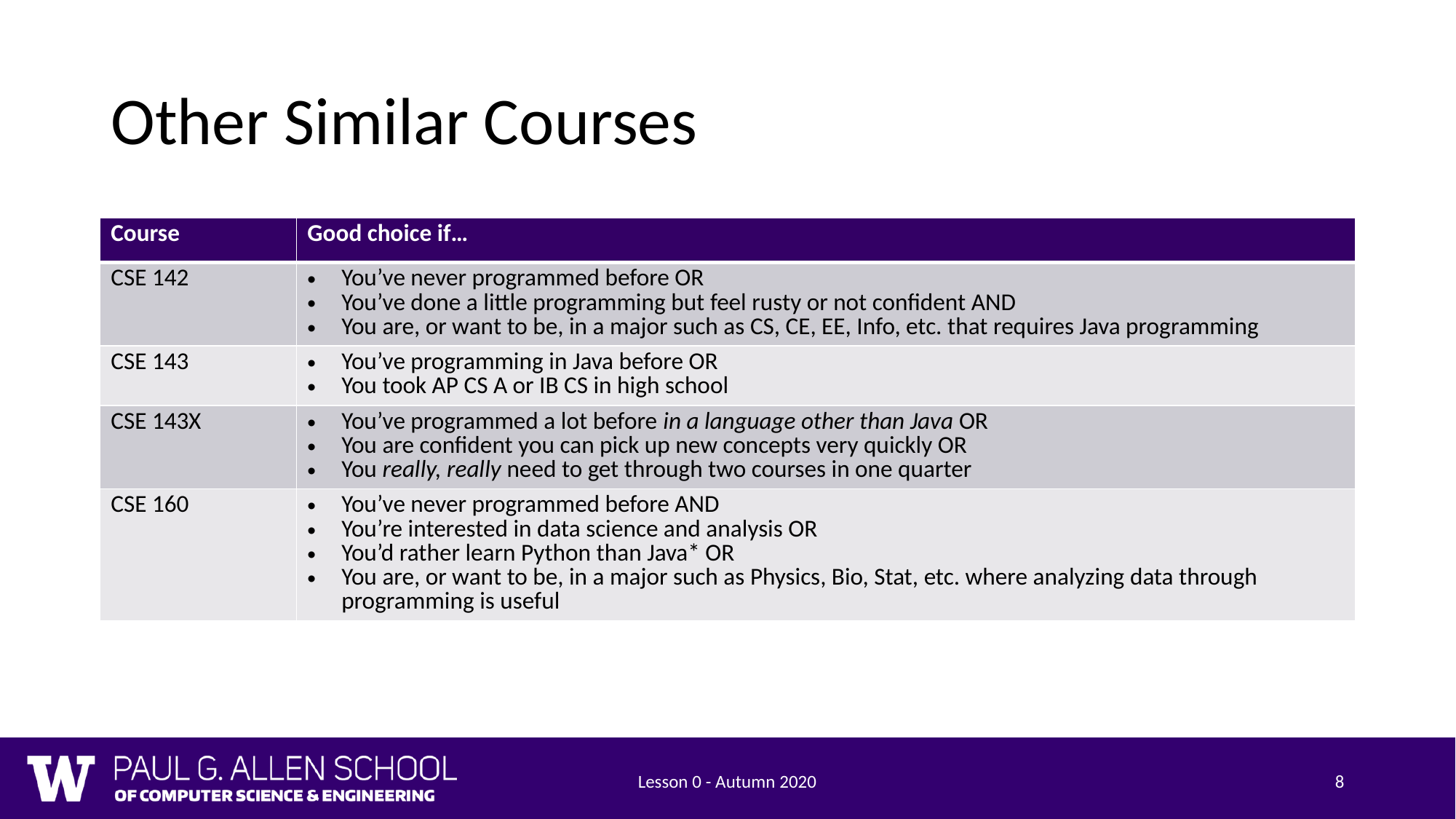

# Other Similar Courses
| Course | Good choice if… |
| --- | --- |
| CSE 142 | You’ve never programmed before OR You’ve done a little programming but feel rusty or not confident AND You are, or want to be, in a major such as CS, CE, EE, Info, etc. that requires Java programming |
| CSE 143 | You’ve programming in Java before OR You took AP CS A or IB CS in high school |
| CSE 143X | You’ve programmed a lot before in a language other than Java OR You are confident you can pick up new concepts very quickly OR You really, really need to get through two courses in one quarter |
| CSE 160 | You’ve never programmed before AND You’re interested in data science and analysis OR You’d rather learn Python than Java\* OR You are, or want to be, in a major such as Physics, Bio, Stat, etc. where analyzing data through programming is useful |
Lesson 0 - Autumn 2020
8